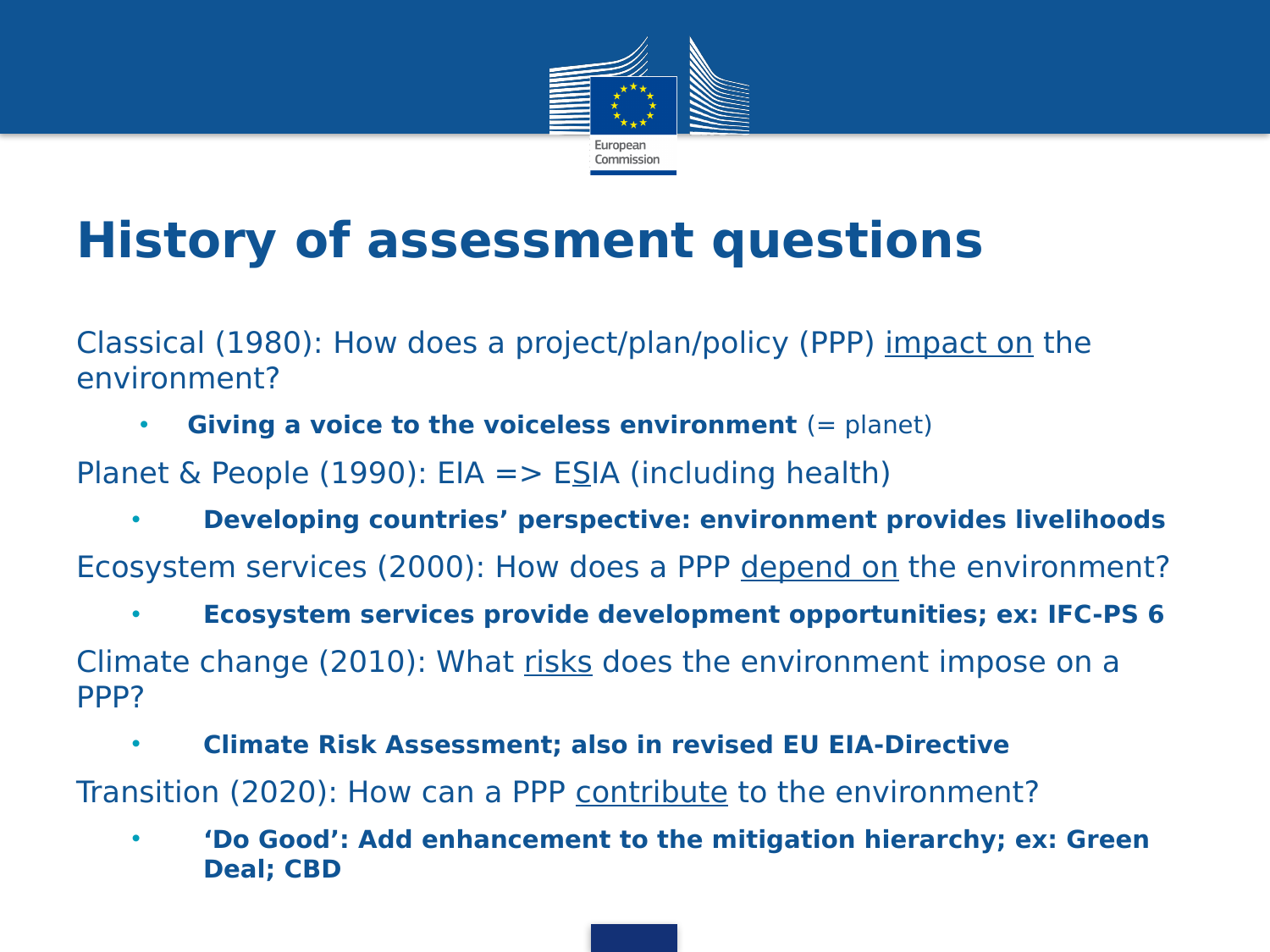

# History of assessment questions
Classical (1980): How does a project/plan/policy (PPP) impact on the environment?
Giving a voice to the voiceless environment (= planet)
Planet & People (1990): EIA => ESIA (including health)
Developing countries’ perspective: environment provides livelihoods
Ecosystem services (2000): How does a PPP depend on the environment?
Ecosystem services provide development opportunities; ex: IFC-PS 6
Climate change (2010): What risks does the environment impose on a PPP?
Climate Risk Assessment; also in revised EU EIA-Directive
Transition (2020): How can a PPP contribute to the environment?
‘Do Good’: Add enhancement to the mitigation hierarchy; ex: Green Deal; CBD